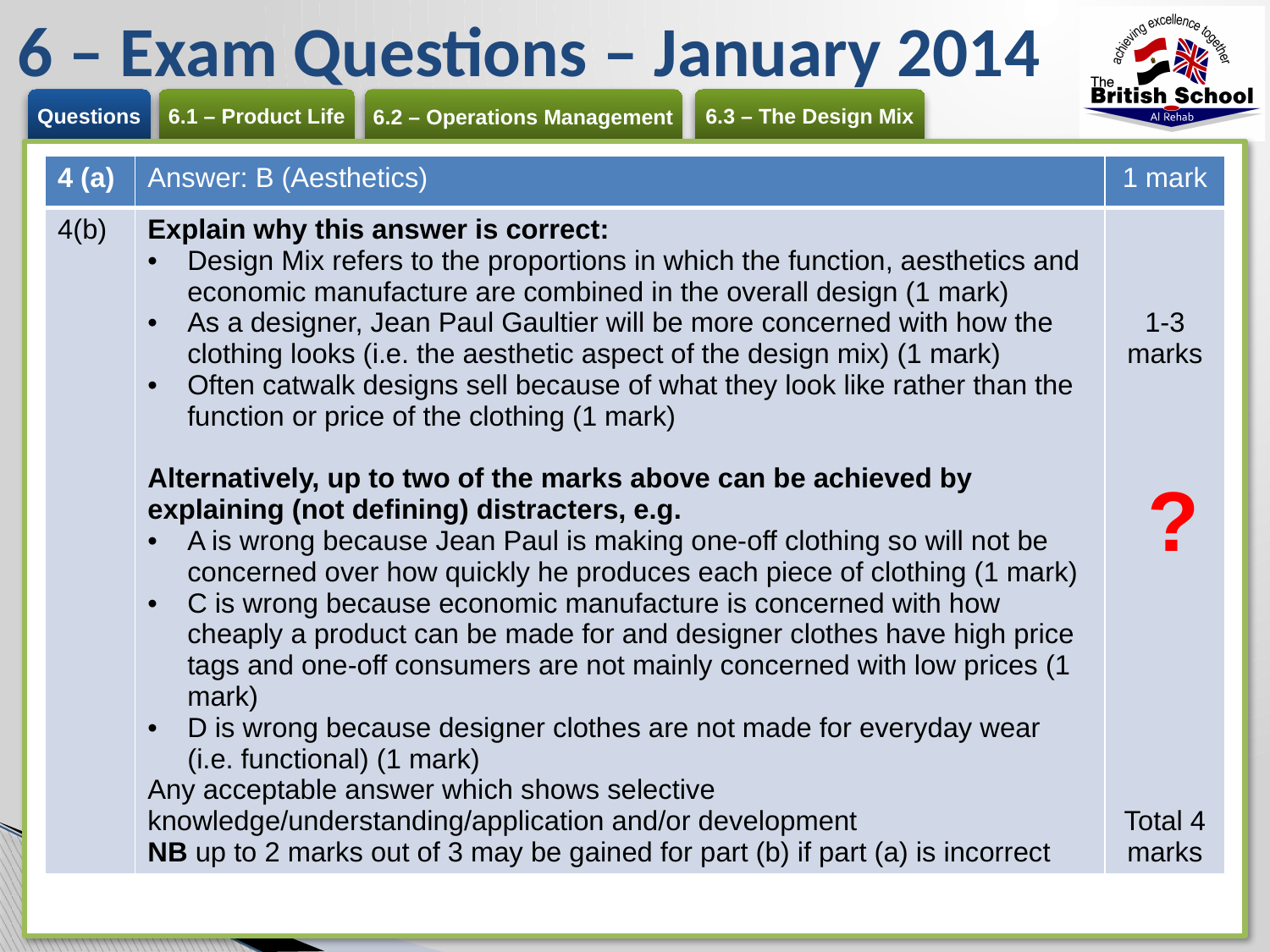

# 6 – Exam Questions – January 2014
| 4 (a) | Answer: B (Aesthetics) | 1 mark |
| --- | --- | --- |
| 4(b) | Explain why this answer is correct: Design Mix refers to the proportions in which the function, aesthetics and economic manufacture are combined in the overall design (1 mark) As a designer, Jean Paul Gaultier will be more concerned with how the clothing looks (i.e. the aesthetic aspect of the design mix) (1 mark) Often catwalk designs sell because of what they look like rather than the function or price of the clothing (1 mark) Alternatively, up to two of the marks above can be achieved by explaining (not defining) distracters, e.g. A is wrong because Jean Paul is making one-off clothing so will not be concerned over how quickly he produces each piece of clothing (1 mark) C is wrong because economic manufacture is concerned with how cheaply a product can be made for and designer clothes have high price tags and one-off consumers are not mainly concerned with low prices (1 mark) D is wrong because designer clothes are not made for everyday wear (i.e. functional) (1 mark) Any acceptable answer which shows selective knowledge/understanding/application and/or development NB up to 2 marks out of 3 may be gained for part (b) if part (a) is incorrect | 1-3 marks Total 4 marks |
?